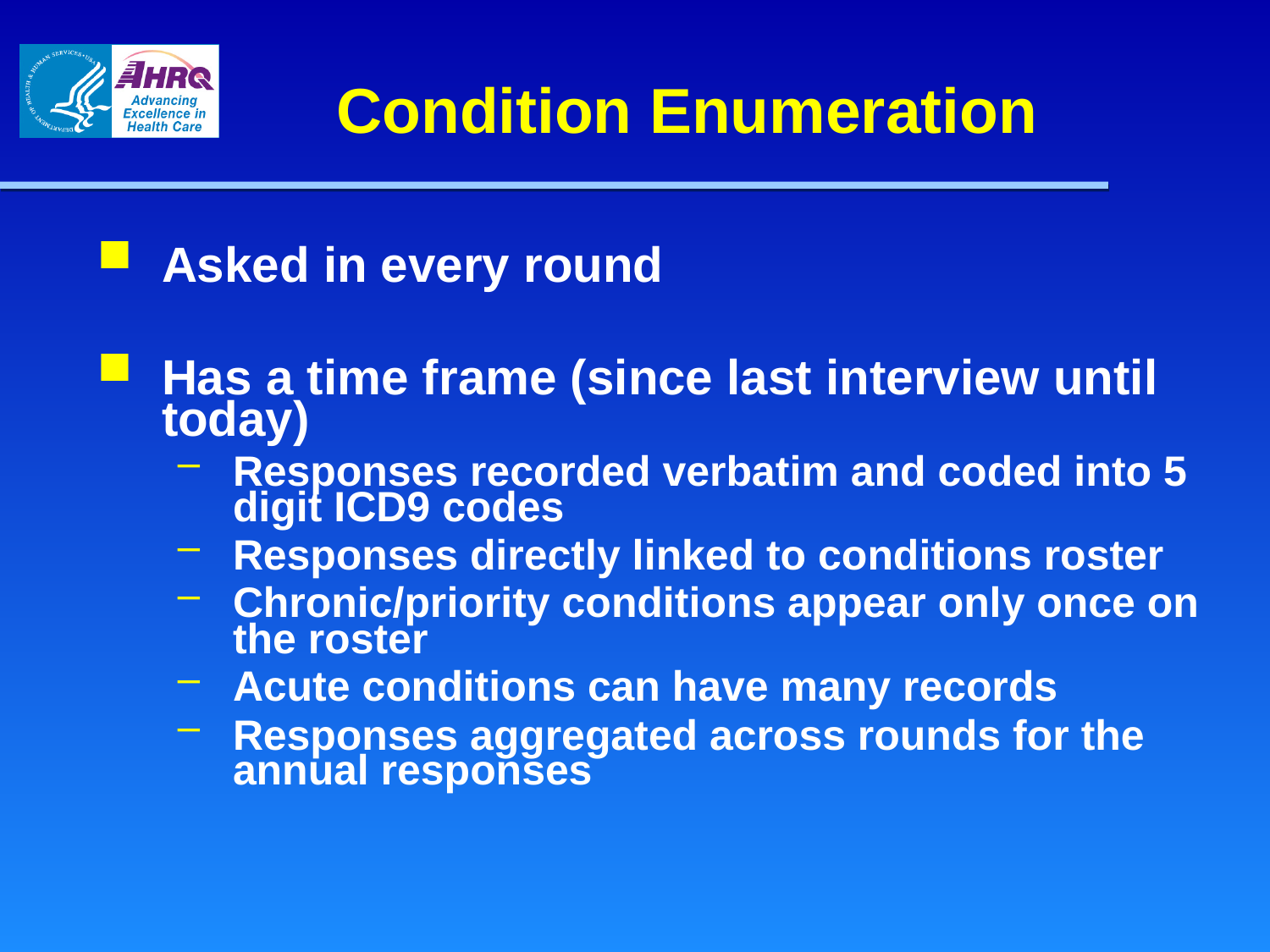

Condition Enumeration
Asked in every round

Has a time frame (since last interview until today)
Responses recorded verbatim and coded into 5 digit ICD9 codes
Responses directly linked to conditions roster
Chronic/priority conditions appear only once on the roster
Acute conditions can have many records
Responses aggregated across rounds for the annual responses